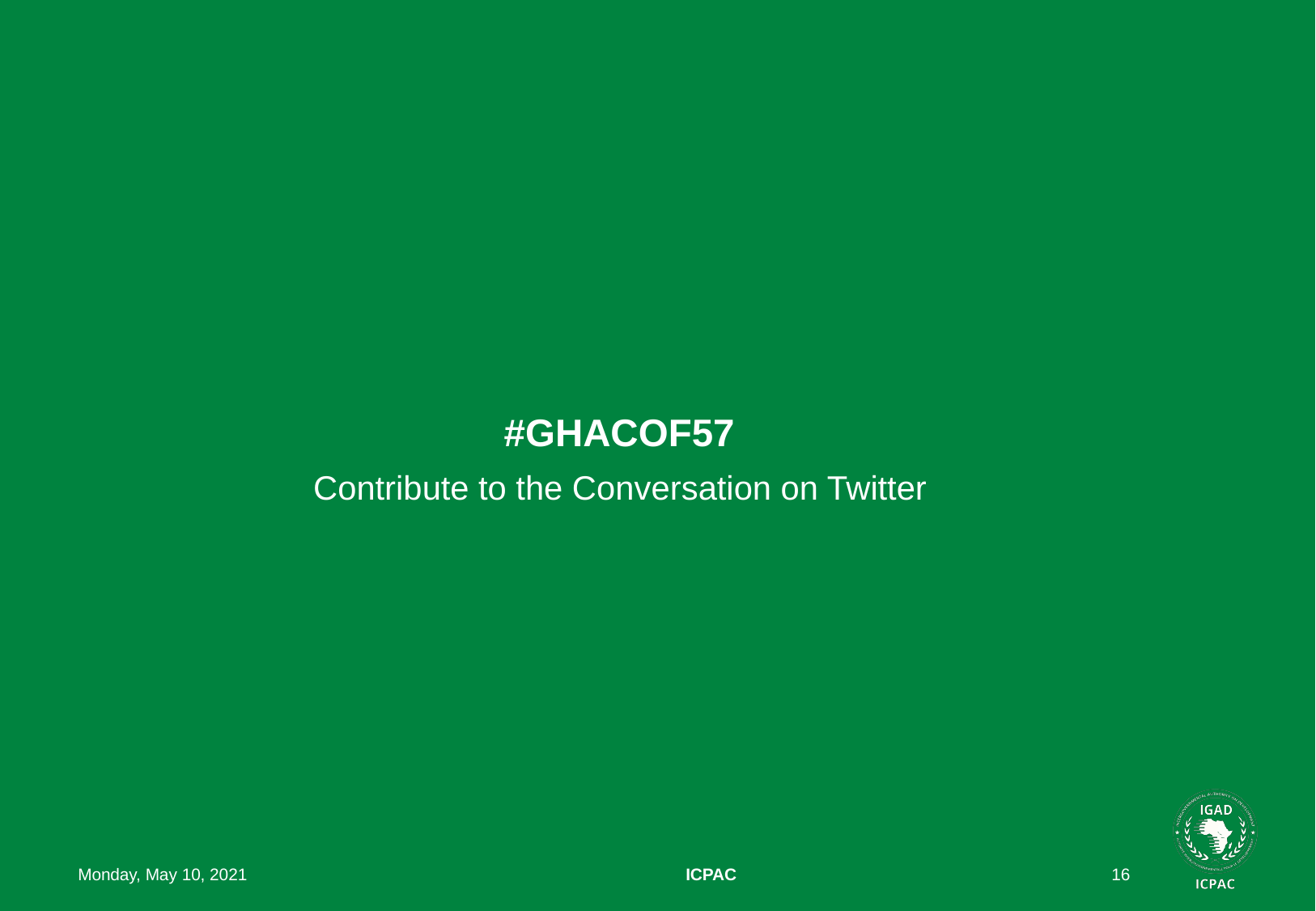

# #ghacof57
Contribute to the Conversation on Twitter
Monday, May 10, 2021
ICPAC
16